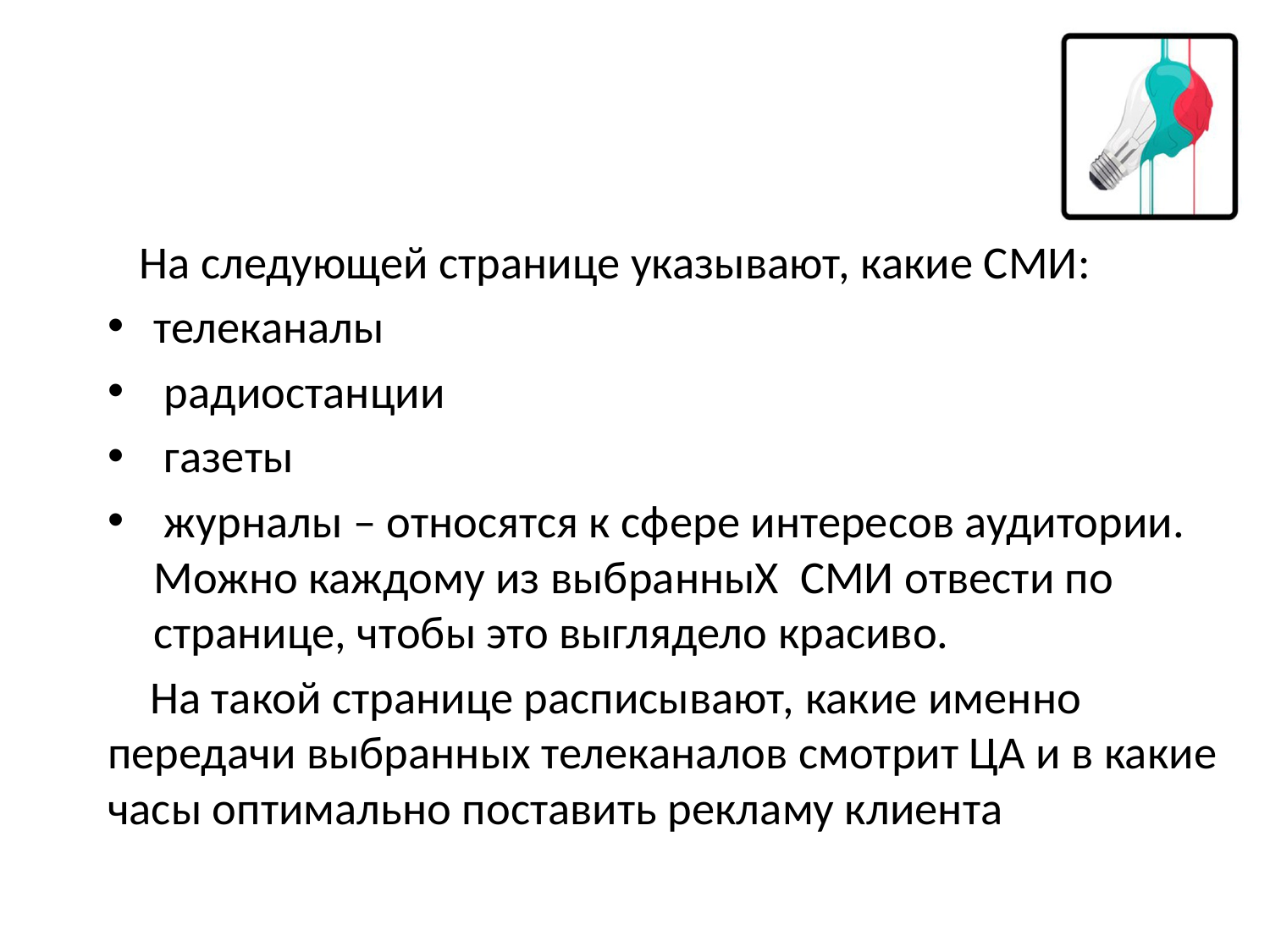

На следующей странице указывают, какие СМИ:
телеканалы
 радиостанции
 газеты
 журналы – относятся к сфере интересов аудитории. Можно каждому из выбранныХ  СМИ отвести по странице, чтобы это выглядело красиво.
    На такой странице расписывают, какие именно передачи выбранных телеканалов смотрит ЦА и в какие часы оптимально поставить рекламу клиента